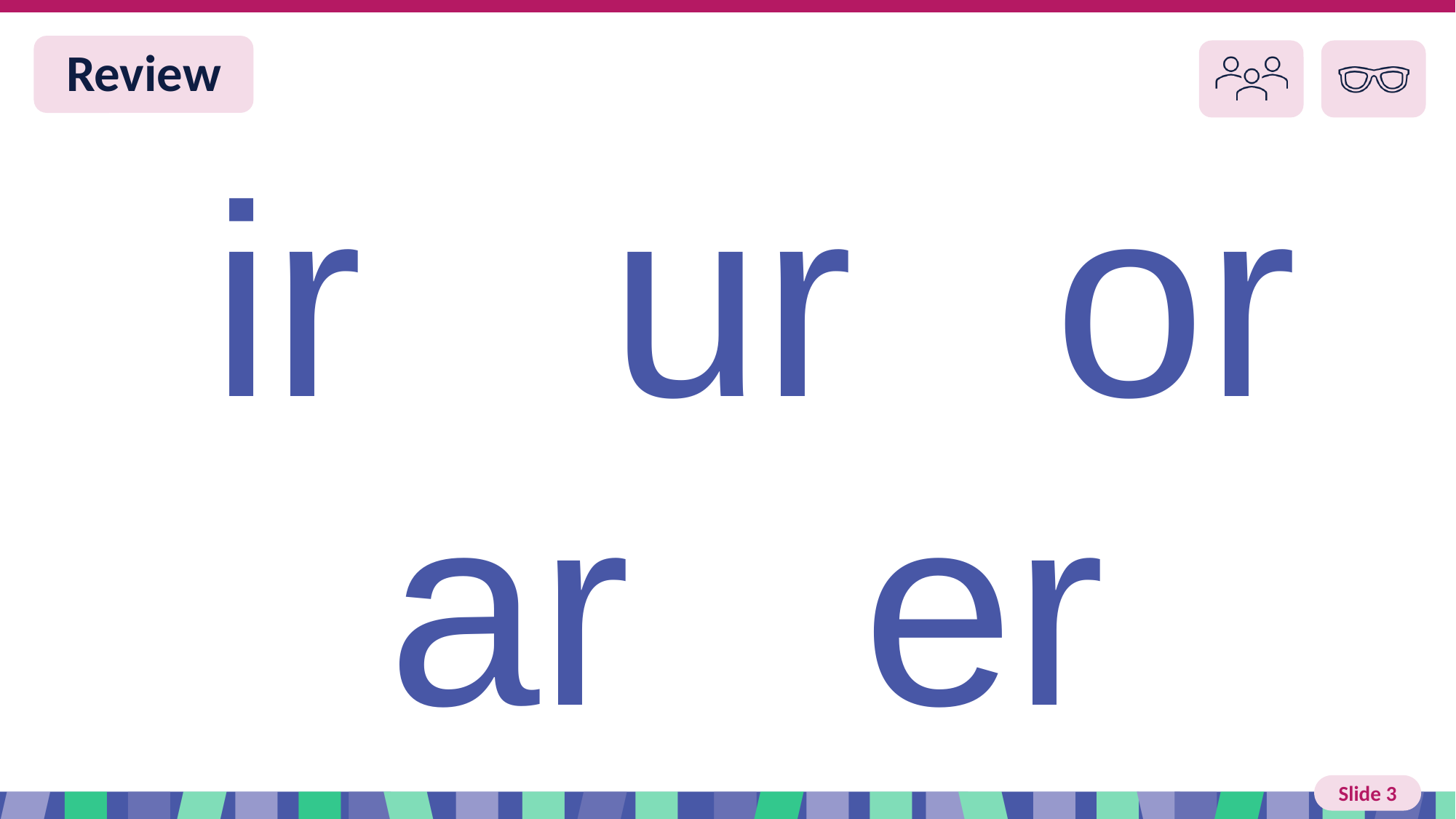

Slide 3 Review You do
 ur
 or
 ir
 er
 ar